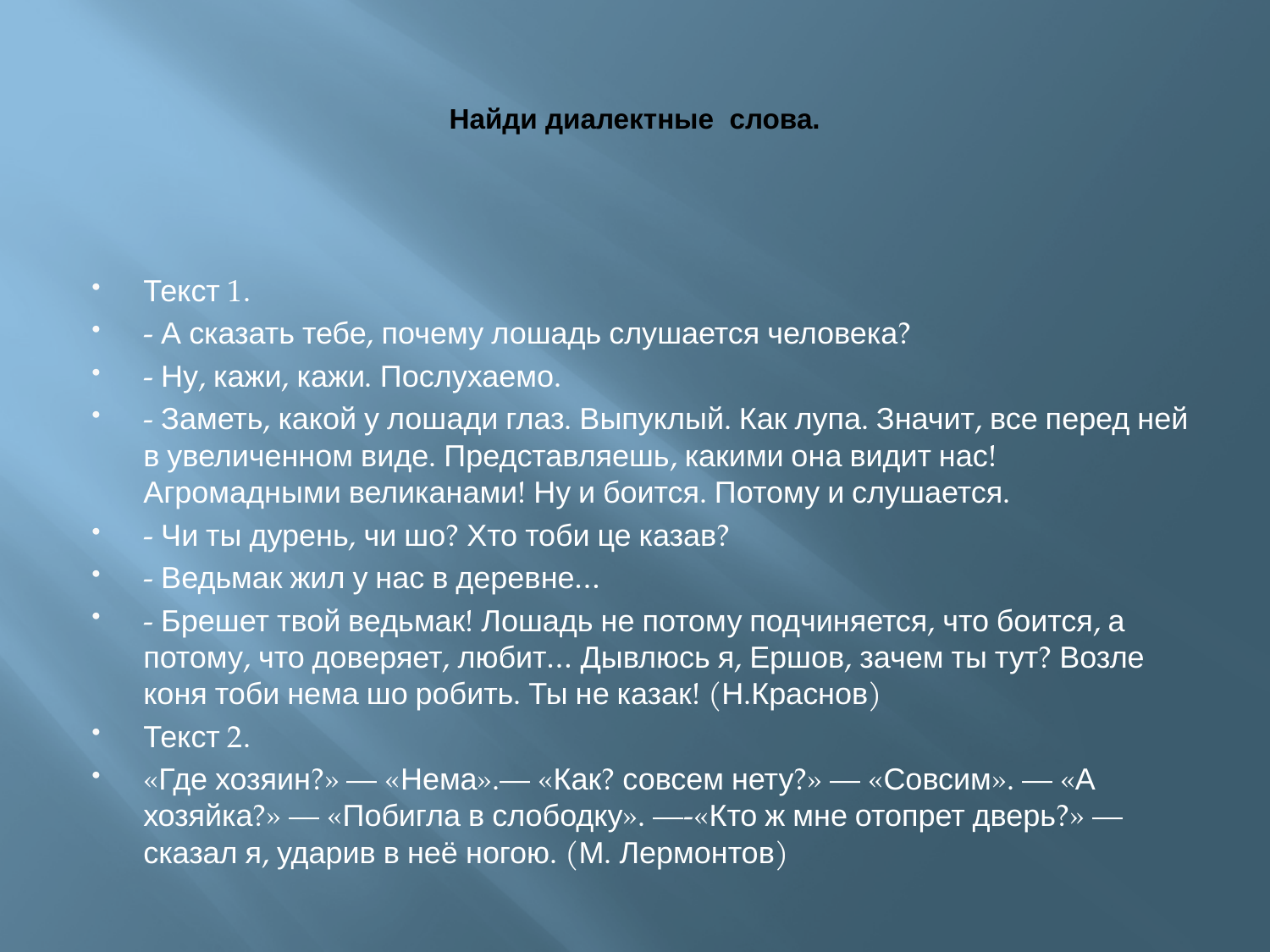

# Найди диалектные  слова.

Текст 1.
- А сказать тебе, почему лошадь слушается человека?
- Ну, кажи, кажи. Послухаемо.
- Заметь, какой у лошади глаз. Выпуклый. Как лупа. Значит, все перед ней в увеличенном виде. Представляешь, какими она видит нас! Агромадными великанами! Ну и боится. Потому и слушается.
- Чи ты дурень, чи шо? Хто тоби це казав?
- Ведьмак жил у нас в деревне…
- Брешет твой ведьмак! Лошадь не потому подчиняется, что боится, а потому, что доверяет, любит… Дывлюсь я, Ершов, зачем ты тут? Возле коня тоби нема шо робить. Ты не казак! (Н.Краснов)
Текст 2.
«Где хозяин?» — «Нема».— «Как? совсем нету?» — «Совсим». — «А хозяйка?» — «Побигла в слободку». —-«Кто ж мне отопрет дверь?» — сказал я, ударив в неё ногою. (М. Лермонтов)